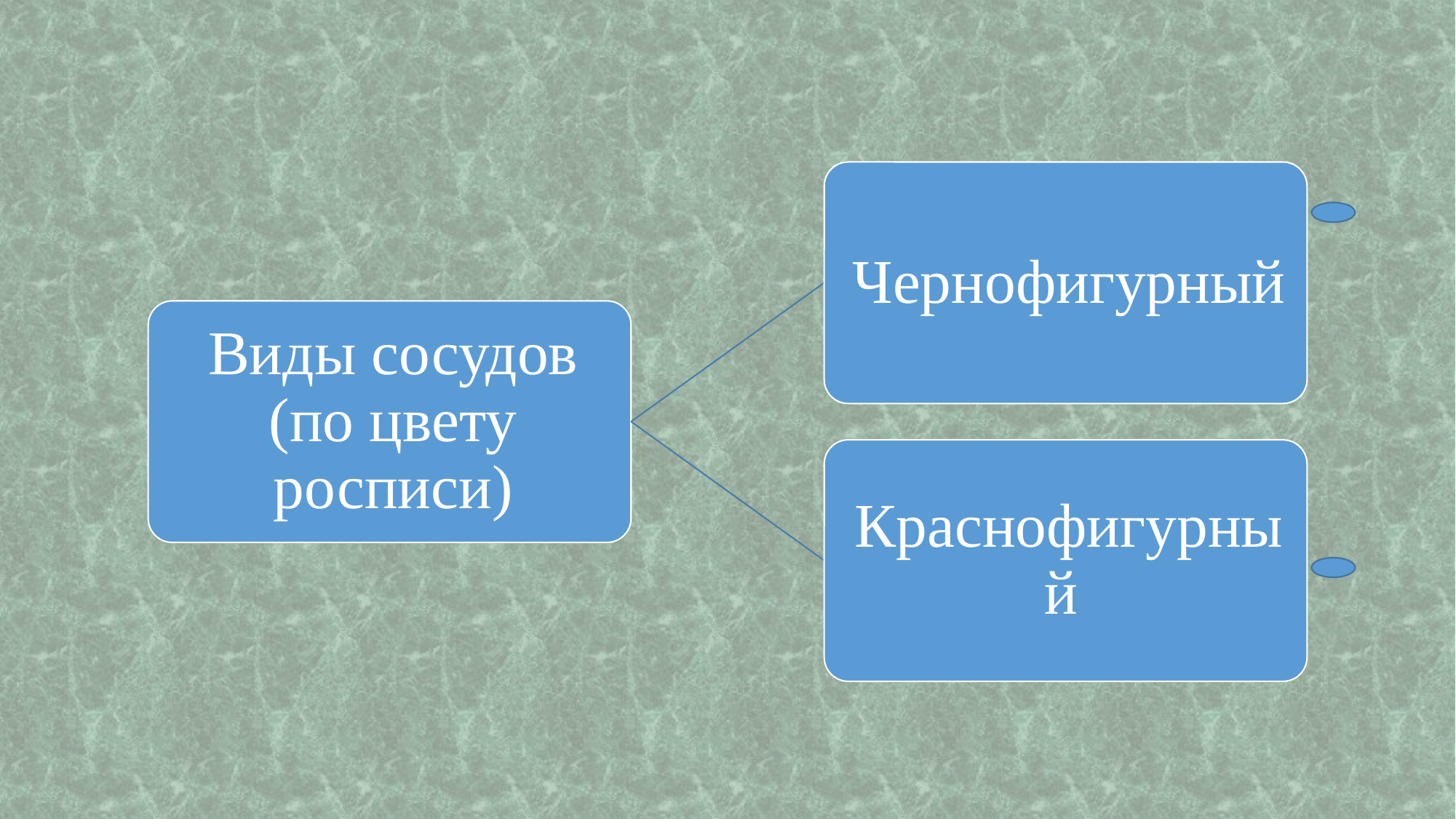

#
Виды сосудов (по цвету росписи)

Чернофигурный

Краснофигурный